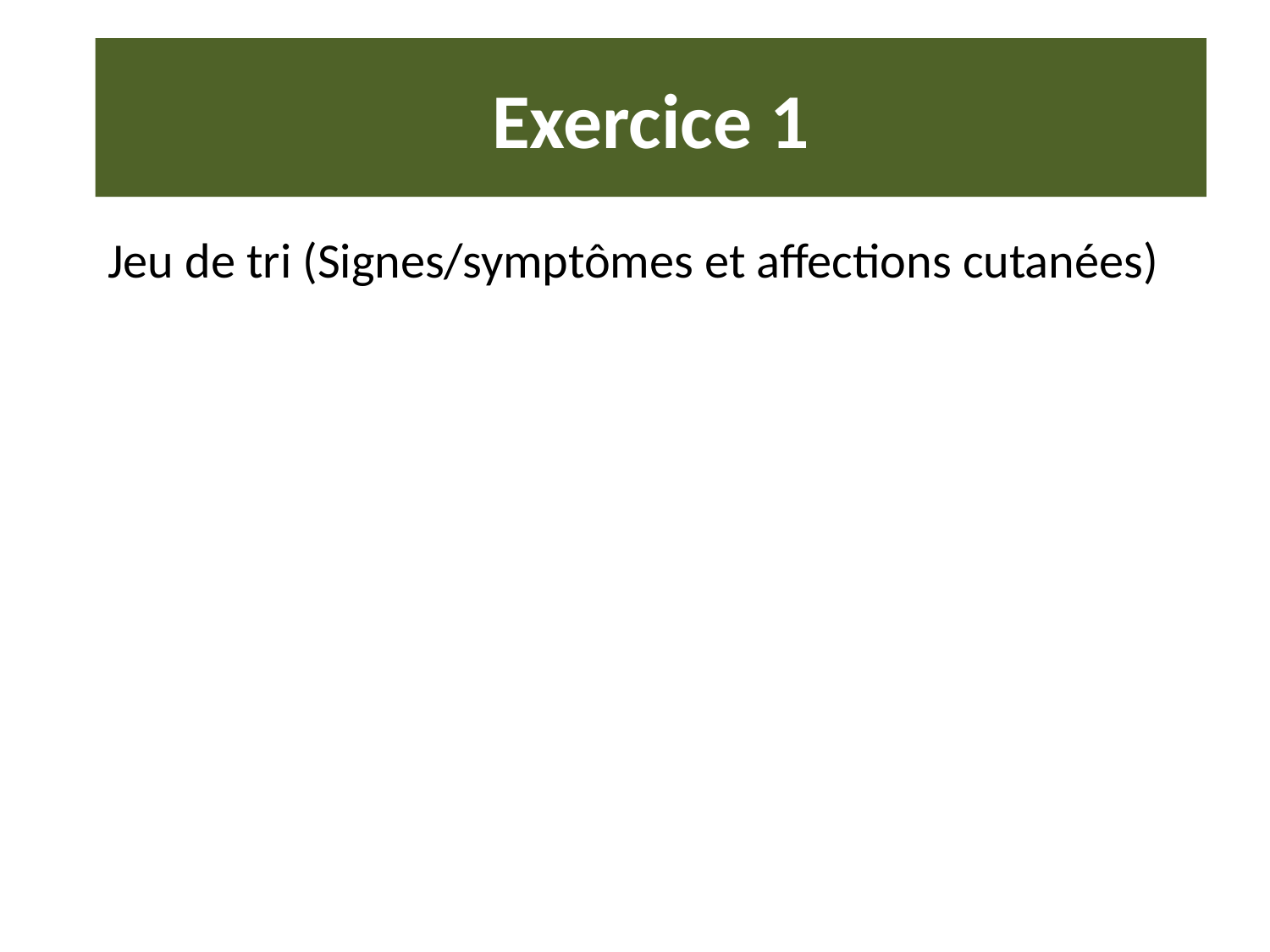

# Exercice 1
Jeu de tri (Signes/symptômes et affections cutanées)